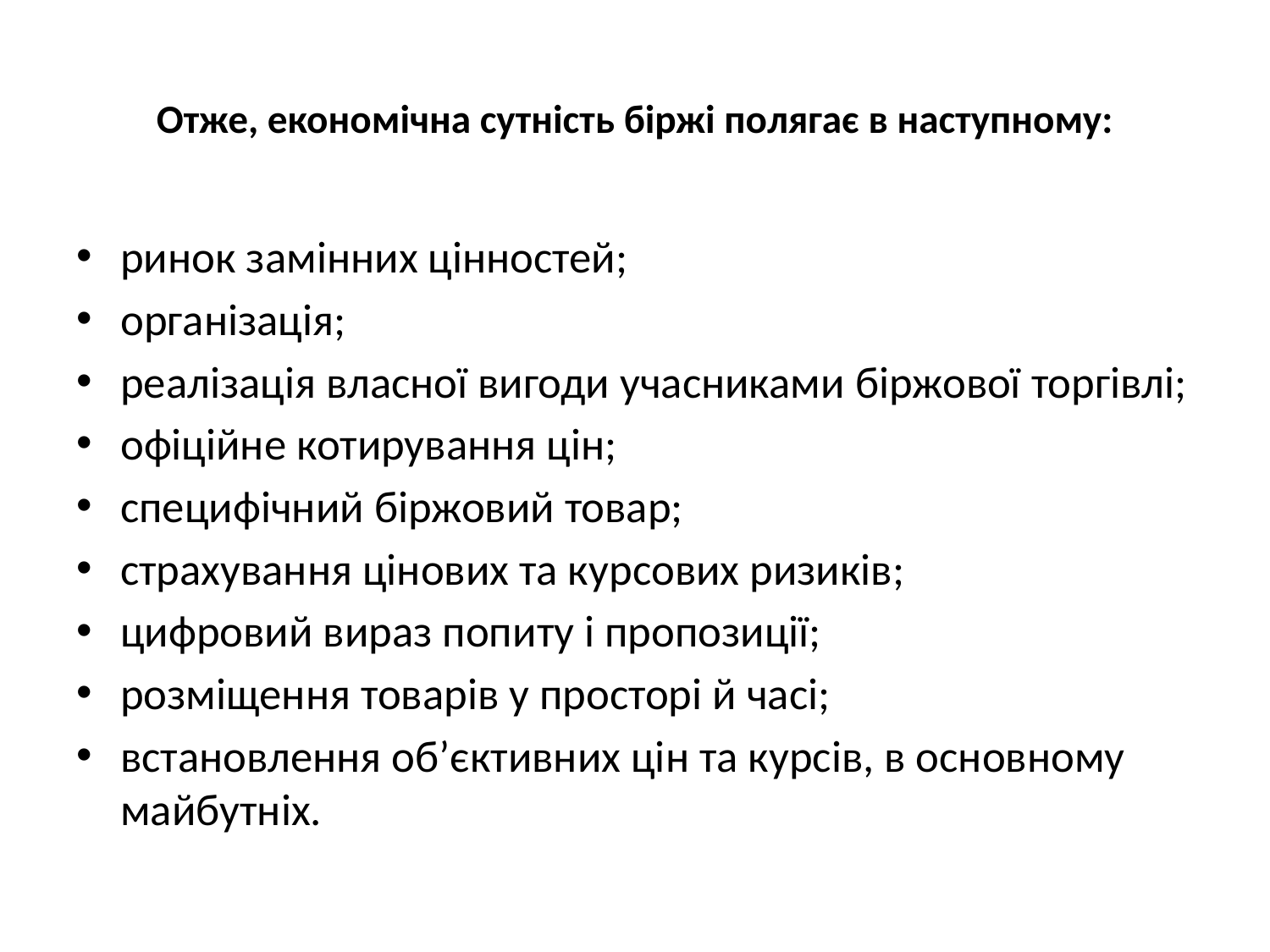

# Отже, економічна сутність біржі полягає в наступному:
ринок замінних цінностей;
організація;
реалізація власної вигоди учасниками біржової торгівлі;
офіційне котирування цін;
специфічний біржовий товар;
страхування цінових та курсових ризиків;
цифровий вираз попиту і пропозиції;
розміщення товарів у просторі й часі;
встановлення об’єктивних цін та курсів, в основному майбутніх.